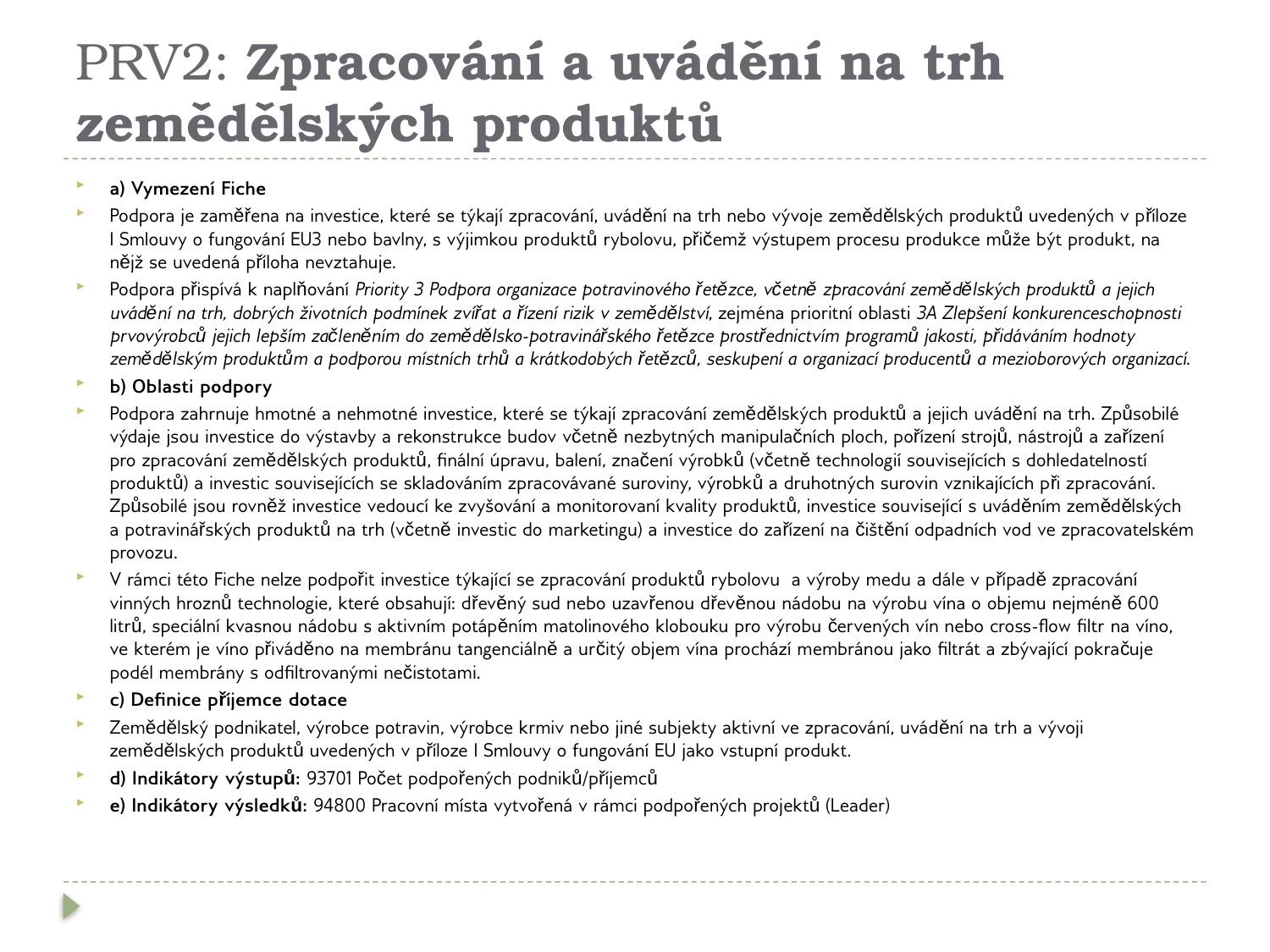

# PRV2: Zpracování a uvádění na trh zemědělských produktů
a) Vymezení Fiche
Podpora je zaměřena na investice, které se týkají zpracování, uvádění na trh nebo vývoje zemědělských produktů uvedených v příloze I Smlouvy o fungování EU3 nebo bavlny, s výjimkou produktů rybolovu, přičemž výstupem procesu produkce může být produkt, na nějž se uvedená příloha nevztahuje.
Podpora přispívá k naplňování Priority 3 Podpora organizace potravinového řetězce, včetně zpracování zemědělských produktů a jejich uvádění na trh, dobrých životních podmínek zvířat a řízení rizik v zemědělství, zejména prioritní oblasti 3A Zlepšení konkurenceschopnosti prvovýrobců jejich lepším začleněním do zemědělsko-potravinářského řetězce prostřednictvím programů jakosti, přidáváním hodnoty zemědělským produktům a podporou místních trhů a krátkodobých řetězců, seskupení a organizací producentů a mezioborových organizací.
b) Oblasti podpory
Podpora zahrnuje hmotné a nehmotné investice, které se týkají zpracování zemědělských produktů a jejich uvádění na trh. Způsobilé výdaje jsou investice do výstavby a rekonstrukce budov včetně nezbytných manipulačních ploch, pořízení strojů, nástrojů a zařízení pro zpracování zemědělských produktů, finální úpravu, balení, značení výrobků (včetně technologií souvisejících s dohledatelností produktů) a investic souvisejících se skladováním zpracovávané suroviny, výrobků a druhotných surovin vznikajících při zpracování. Způsobilé jsou rovněž investice vedoucí ke zvyšování a monitorovaní kvality produktů, investice související s uváděním zemědělských a potravinářských produktů na trh (včetně investic do marketingu) a investice do zařízení na čištění odpadních vod ve zpracovatelském provozu.
V rámci této Fiche nelze podpořit investice týkající se zpracování produktů rybolovu  a výroby medu a dále v případě zpracování vinných hroznů technologie, které obsahují: dřevěný sud nebo uzavřenou dřevěnou nádobu na výrobu vína o objemu nejméně 600 litrů, speciální kvasnou nádobu s aktivním potápěním matolinového klobouku pro výrobu červených vín nebo cross-flow filtr na víno, ve kterém je víno přiváděno na membránu tangenciálně a určitý objem vína prochází membránou jako filtrát a zbývající pokračuje podél membrány s odfiltrovanými nečistotami.
c) Definice příjemce dotace
Zemědělský podnikatel, výrobce potravin, výrobce krmiv nebo jiné subjekty aktivní ve zpracování, uvádění na trh a vývoji zemědělských produktů uvedených v příloze I Smlouvy o fungování EU jako vstupní produkt.
d) Indikátory výstupů: 93701 Počet podpořených podniků/příjemců
e) Indikátory výsledků: 94800 Pracovní místa vytvořená v rámci podpořených projektů (Leader)